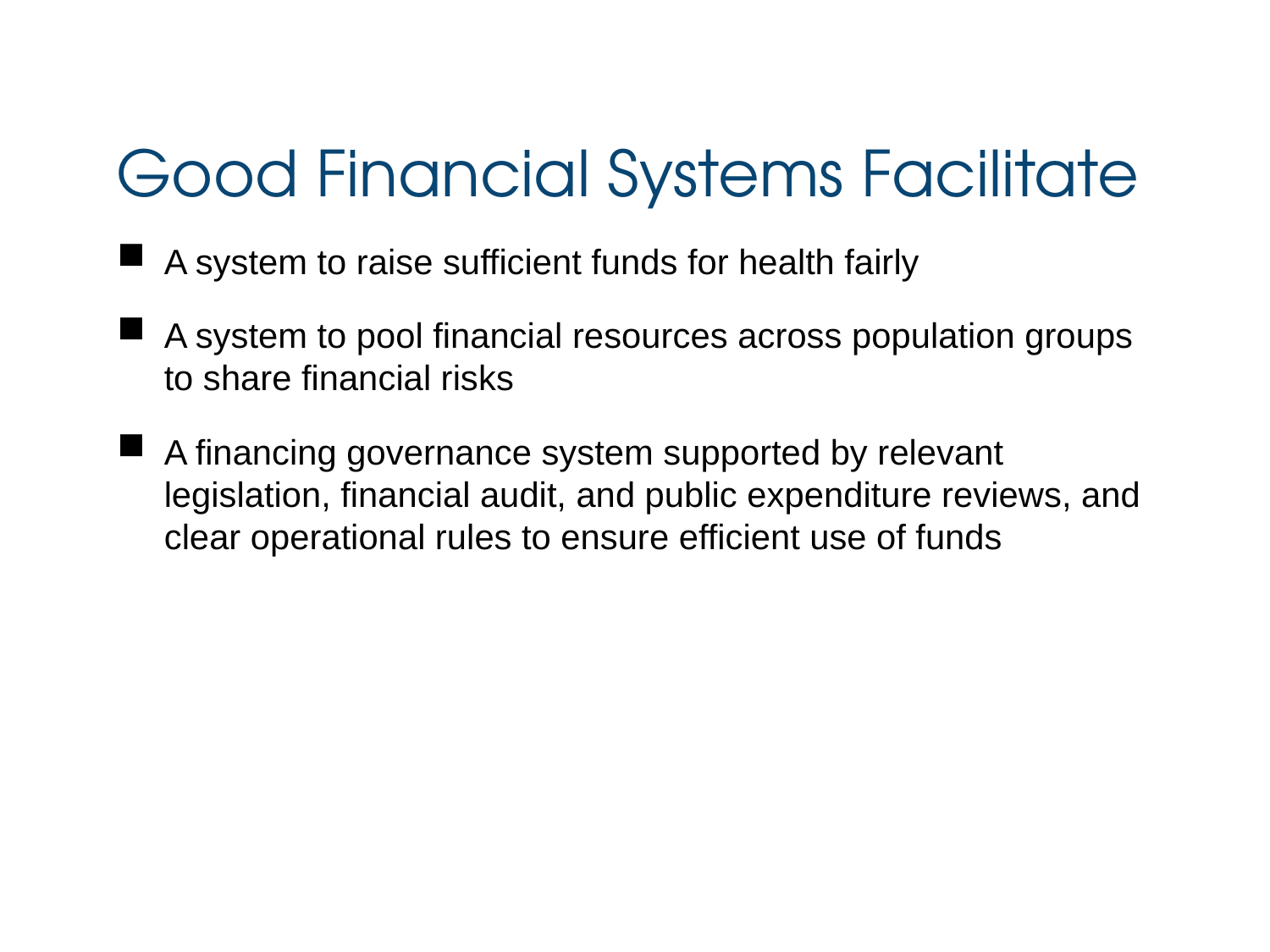

# Good Financial Systems Facilitate
A system to raise sufficient funds for health fairly
A system to pool financial resources across population groups to share financial risks
A financing governance system supported by relevant legislation, financial audit, and public expenditure reviews, and clear operational rules to ensure efficient use of funds